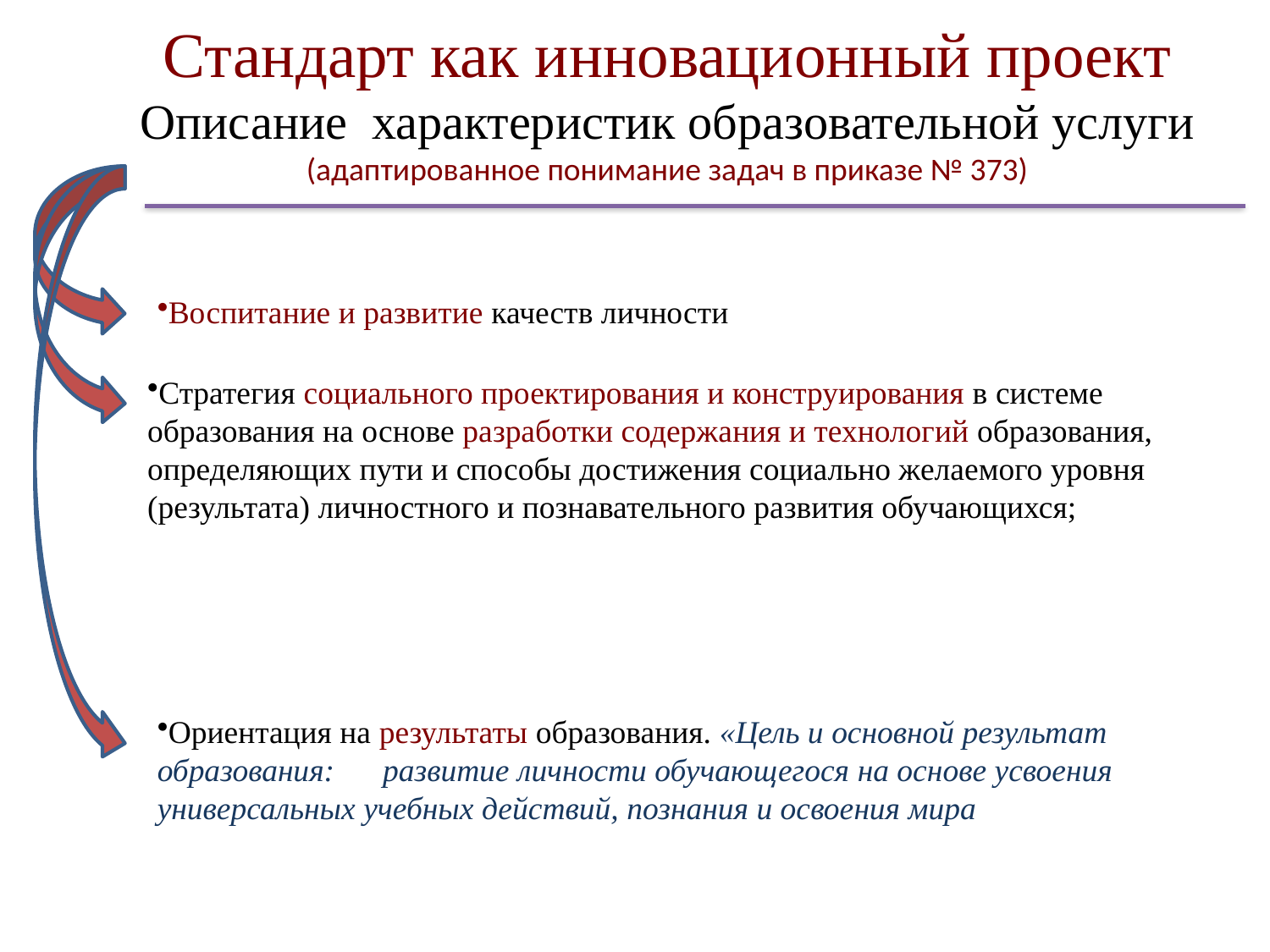

Стандарт как инновационный проект
Описание  характеристик образовательной услуги
(адаптированное понимание задач в приказе № 373)

Воспитание и развитие качеств личности
Стратегия социального проектирования и конструирования в системе образования на основе разработки содержания и технологий образования, определяющих пути и способы достижения социально желаемого уровня (результата) личностного и познавательного развития обучающихся;

Ориентация на результаты образования. «Цель и основной результат образования:      развитие личности обучающегося на основе усвоения универсальных учебных действий, познания и освоения мира